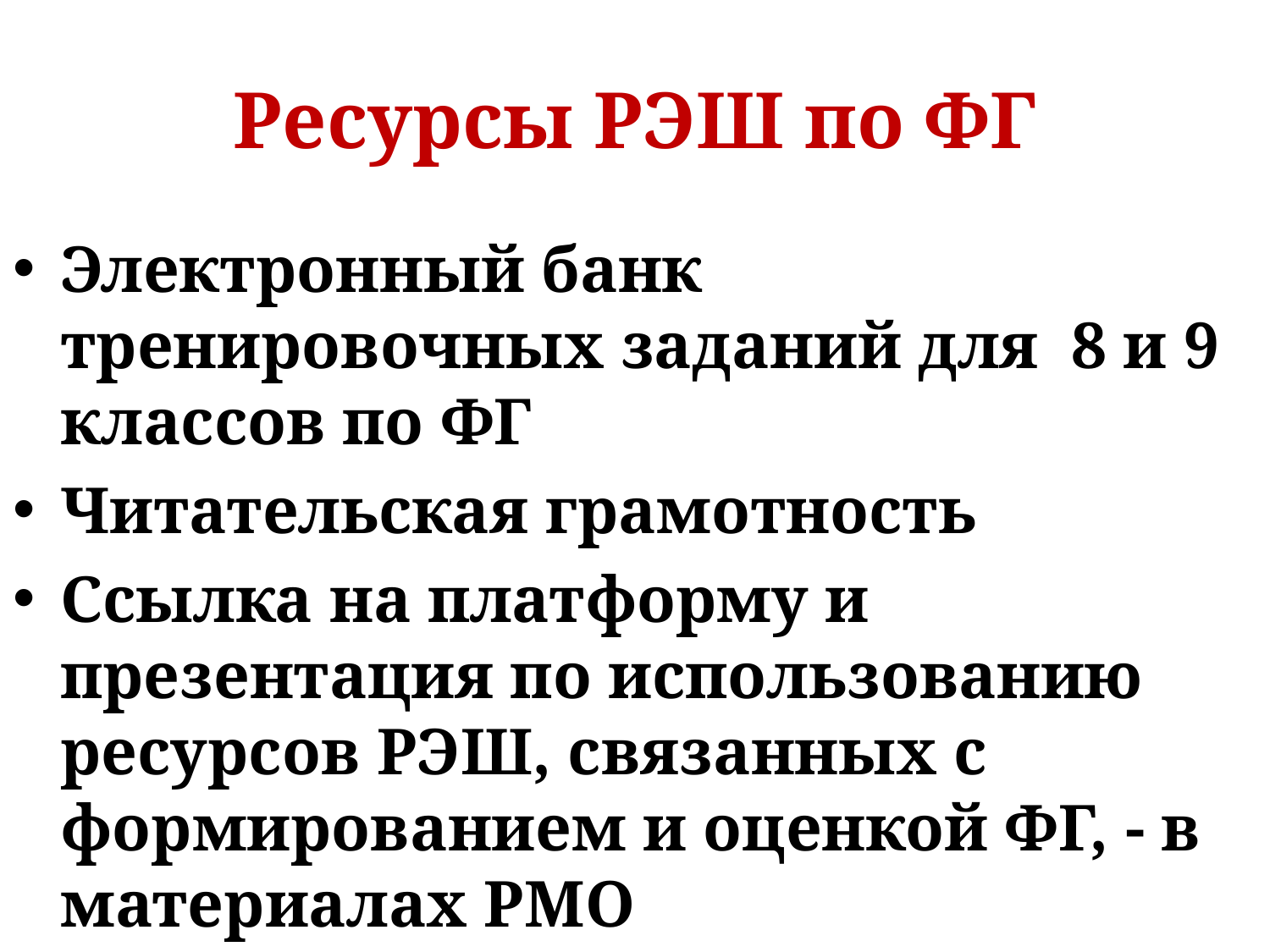

# Ресурсы РЭШ по ФГ
Электронный банк тренировочных заданий для  8 и 9 классов по ФГ
Читательская грамотность
Ссылка на платформу и презентация по использованию ресурсов РЭШ, связанных с формированием и оценкой ФГ, - в материалах РМО